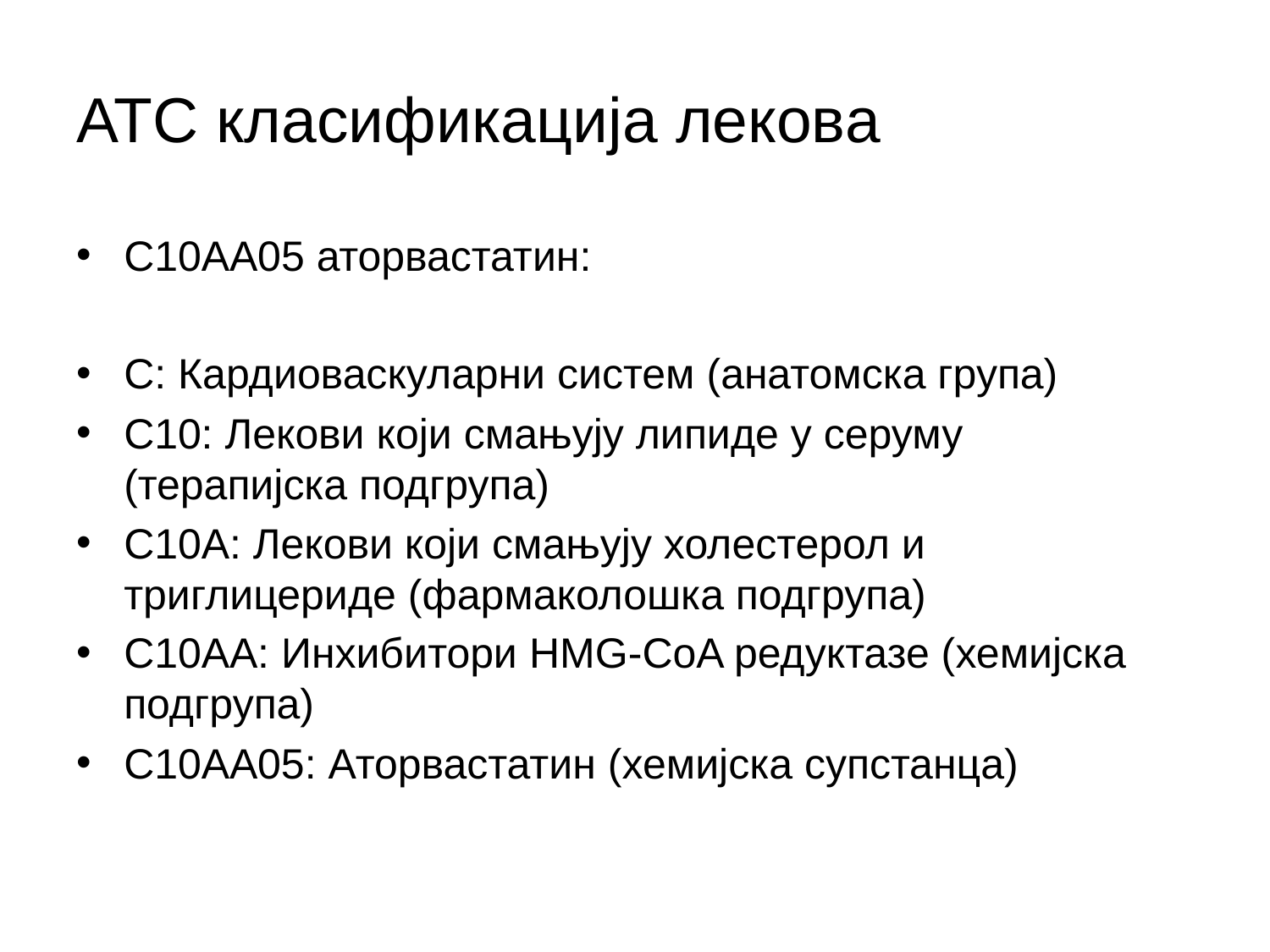

# ATC класификација лекова
С10АA05 аторвастатин:

C: Кардиоваскуларни систем (анатомска група)
C10: Лекови који смањују липиде у серуму (терапијска подгрупа)
C10A: Лекови који смањују холестерол и триглицериде (фармаколошка подгрупа)
C10AA: Инхибитори HMG-CoA редуктазе (хемијска подгрупа)
C10AA05: Аторвастатин (хемијска супстанца)